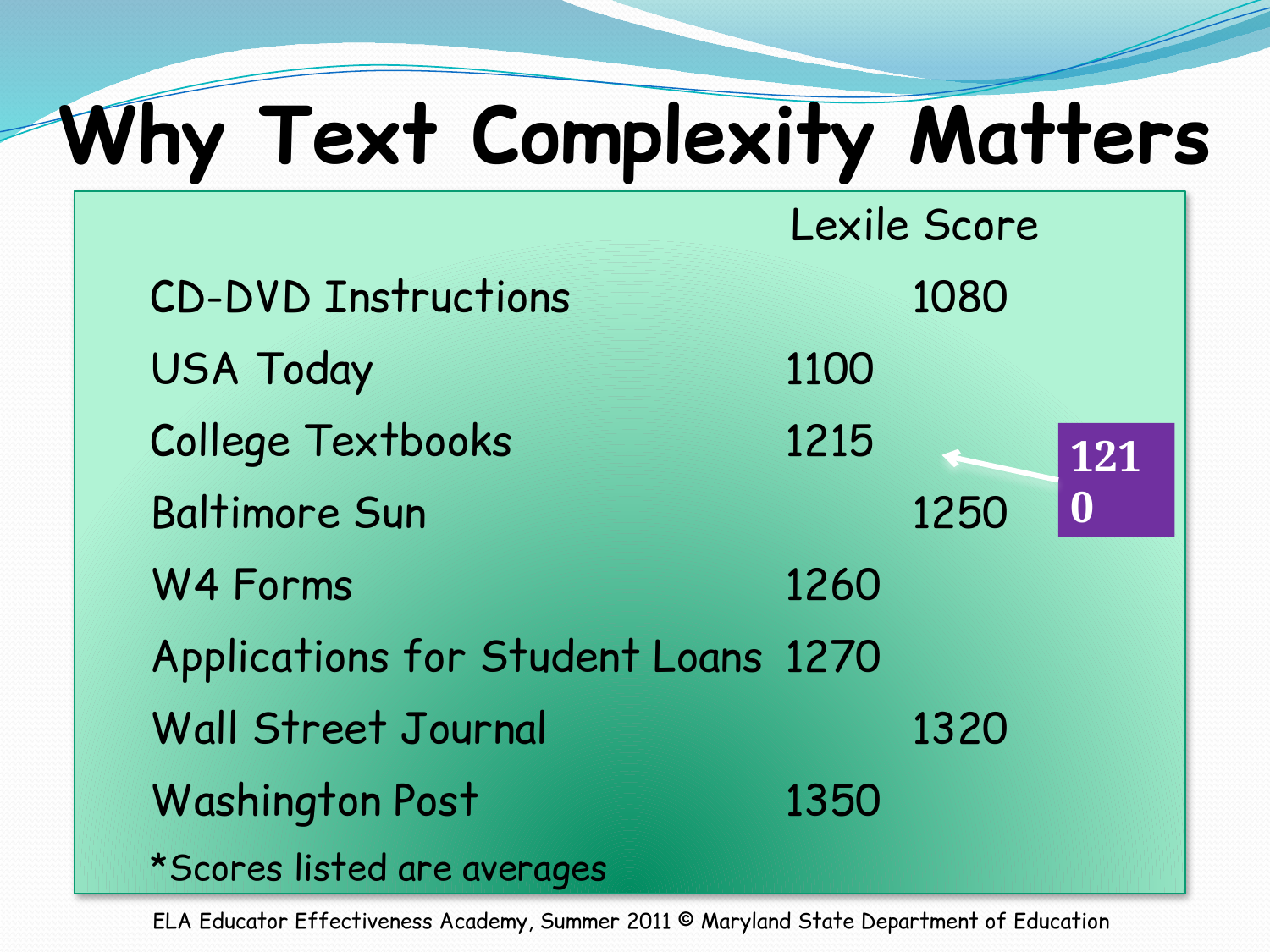

# Why Text Complexity Matters
				Lexile Score
CD-DVD Instructions			1080
USA Today				1100
College Textbooks			1215
Baltimore Sun 				1250
W4 Forms				1260
Applications for Student Loans	1270
Wall Street Journal 			1320
Washington Post 			1350
*Scores listed are averages
1210
ELA Educator Effectiveness Academy, Summer 2011 © Maryland State Department of Education